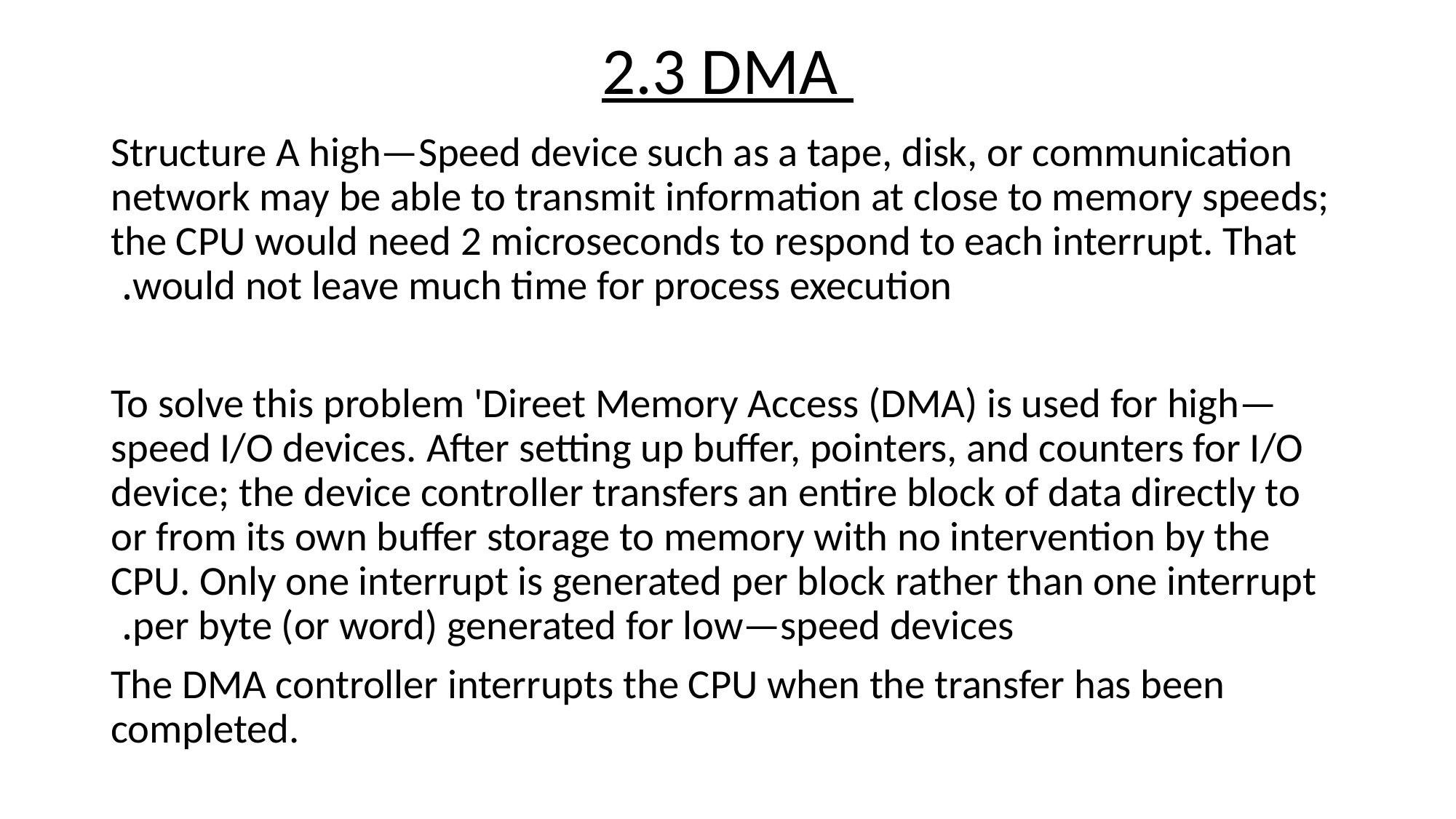

# 2.3 DMA

Structure A high—Speed device such as a tape, disk, or communication network may be able to transmit information at close to memory speeds; the CPU would need 2 microseconds to respond to each interrupt. That would not leave much time for process execution.

To solve this problem 'Direet Memory Access (DMA) is used for high—speed I/O devices. After setting up buffer, pointers, and counters for I/O device; the device controller transfers an entire block of data directly to or from its own buffer storage to memory with no intervention by the CPU. Only one interrupt is generated per block rather than one interrupt per byte (or word) generated for low—speed devices.
The DMA controller interrupts the CPU when the transfer has been completed.